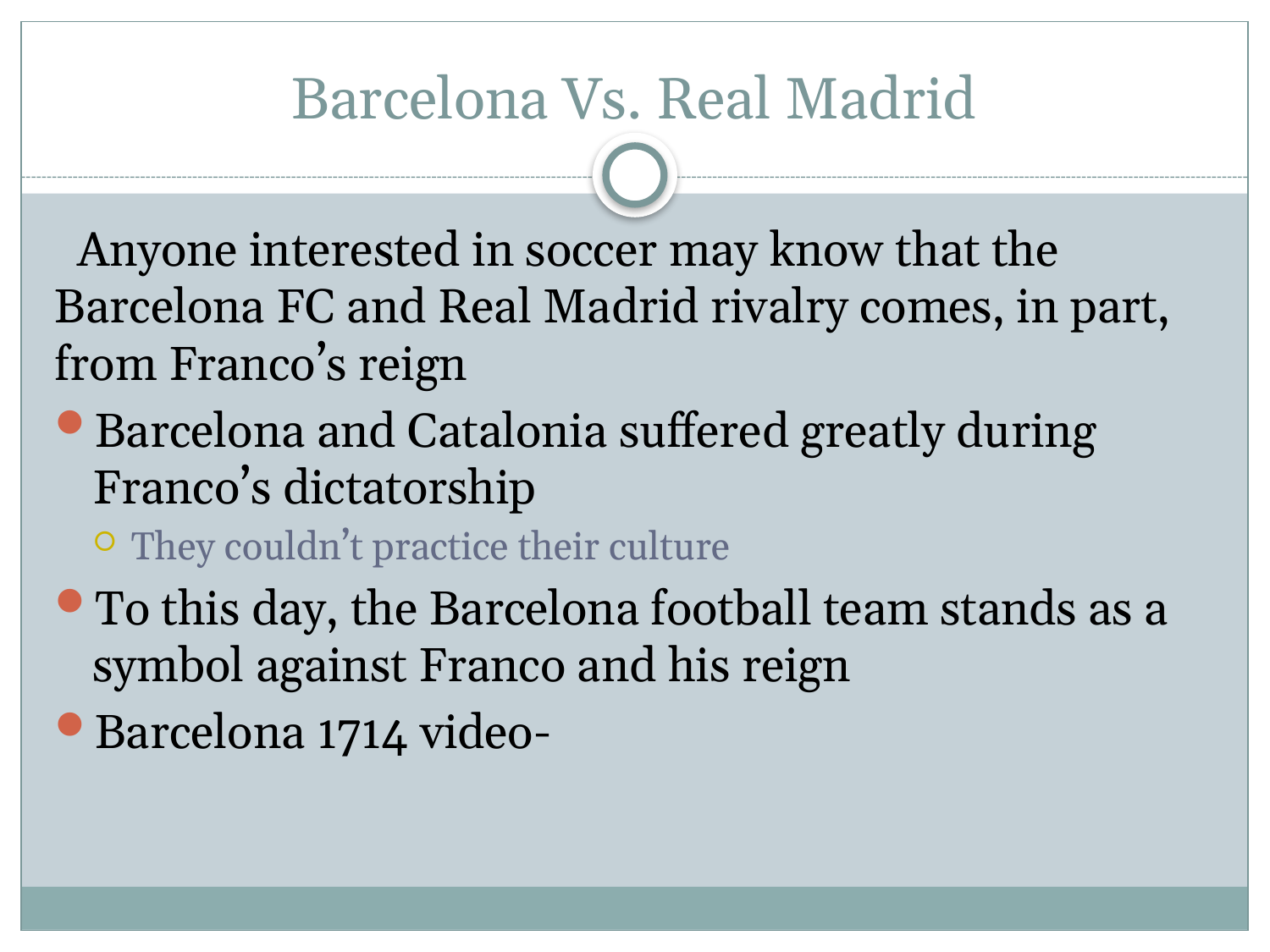

# Barcelona Vs. Real Madrid
  Anyone interested in soccer may know that the Barcelona FC and Real Madrid rivalry comes, in part, from Franco’s reign
Barcelona and Catalonia suffered greatly during Franco’s dictatorship
They couldn’t practice their culture
To this day, the Barcelona football team stands as a symbol against Franco and his reign
Barcelona 1714 video-